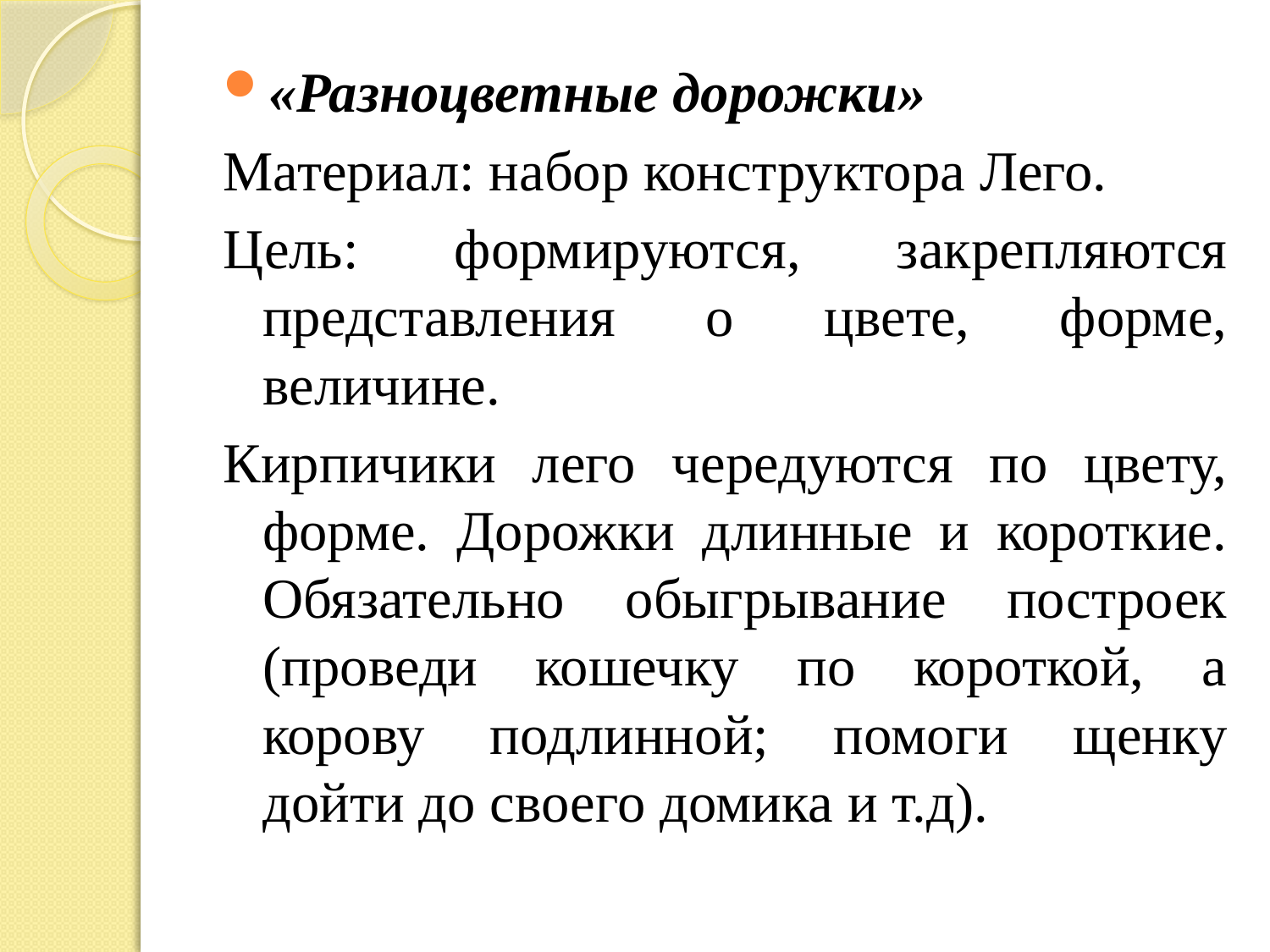

#
«Разноцветные дорожки»
Материал: набор конструктора Лего.
Цель: формируются, закрепляются представления о цвете, форме, величине.
Кирпичики лего чередуются по цвету, форме. Дорожки длинные и короткие. Обязательно обыгрывание построек (проведи кошечку по короткой, а корову подлинной; помоги щенку дойти до своего домика и т.д).